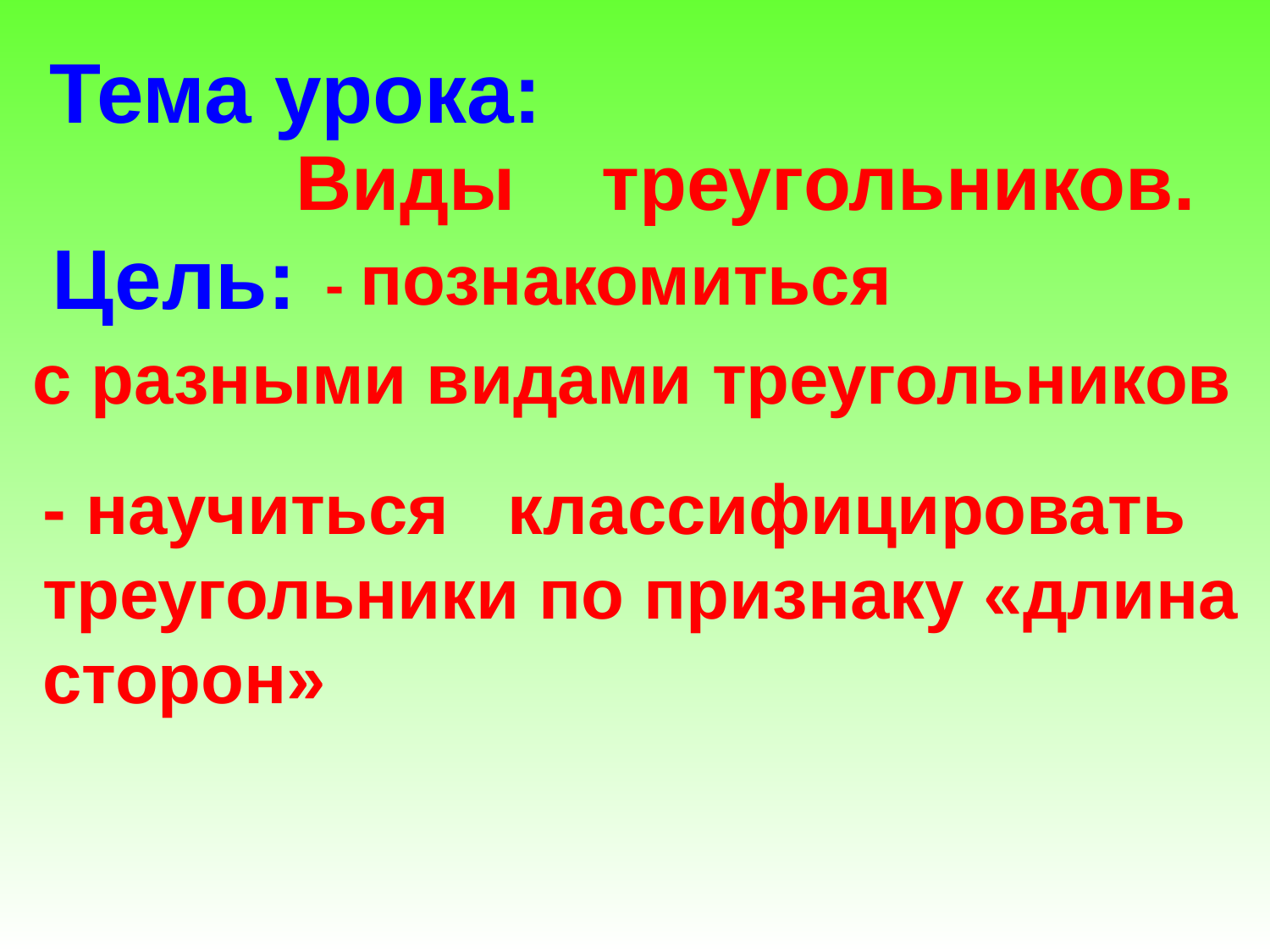

# Тема урока:
Виды    треугольников.
Цель:
                    - познакомиться
 с разными видами треугольников
- научиться   классифицировать
треугольники по признаку «длина сторон»